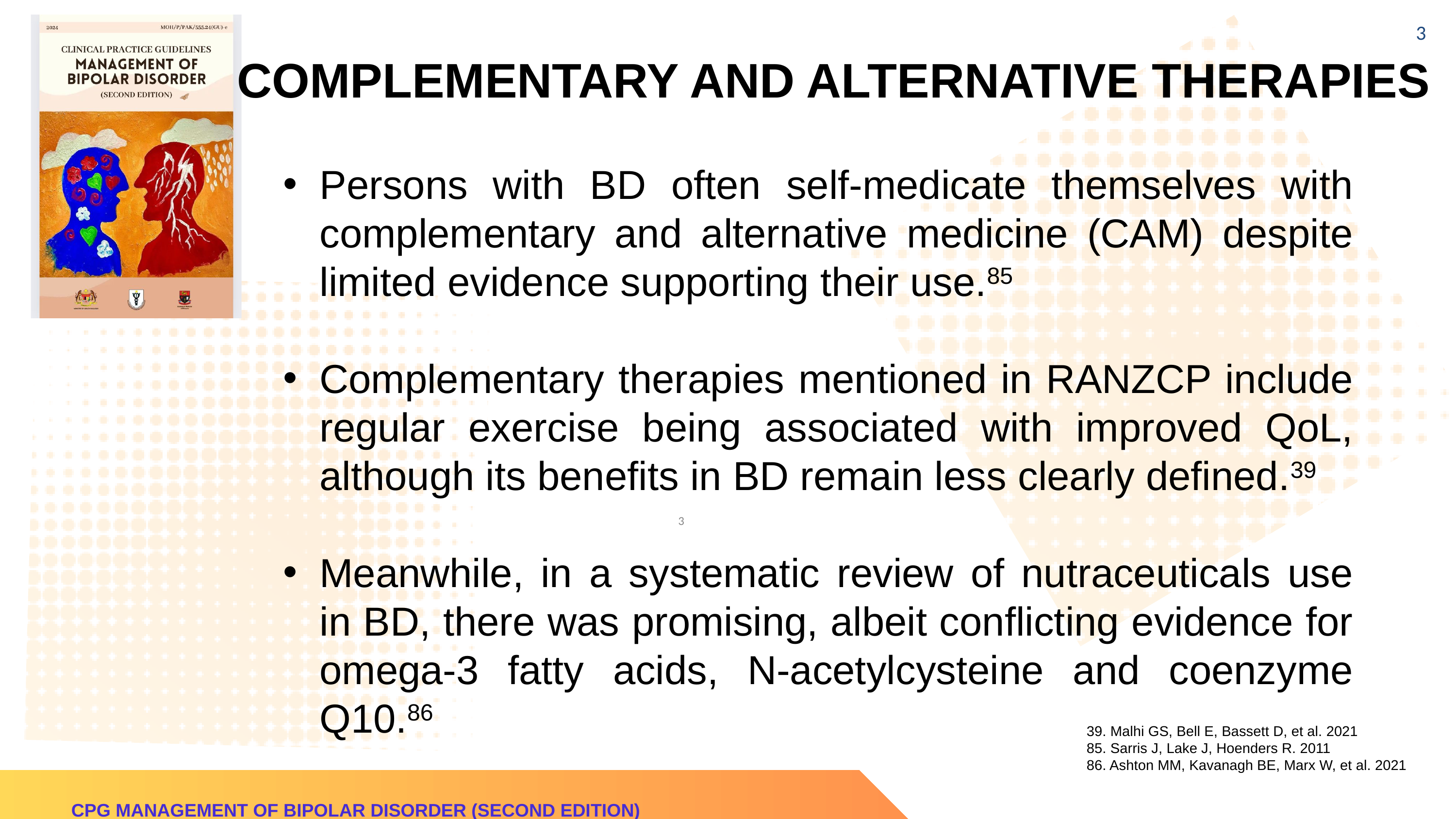

3
COMPLEMENTARY AND ALTERNATIVE THERAPIES

Persons with BD often self-medicate themselves with complementary and alternative medicine (CAM) despite limited evidence supporting their use.85

Complementary therapies mentioned in RANZCP include regular exercise being associated with improved QoL, although its benefits in BD remain less clearly defined.39

Meanwhile, in a systematic review of nutraceuticals use in BD, there was promising, albeit conflicting evidence for omega-3 fatty acids, N-acetylcysteine and coenzyme Q10.86

3
39. Malhi GS, Bell E, Bassett D, et al. 2021
85. Sarris J, Lake J, Hoenders R. 2011
86. Ashton MM, Kavanagh BE, Marx W, et al. 2021

CPG MANAGEMENT OF BIPOLAR DISORDER (SECOND EDITION)